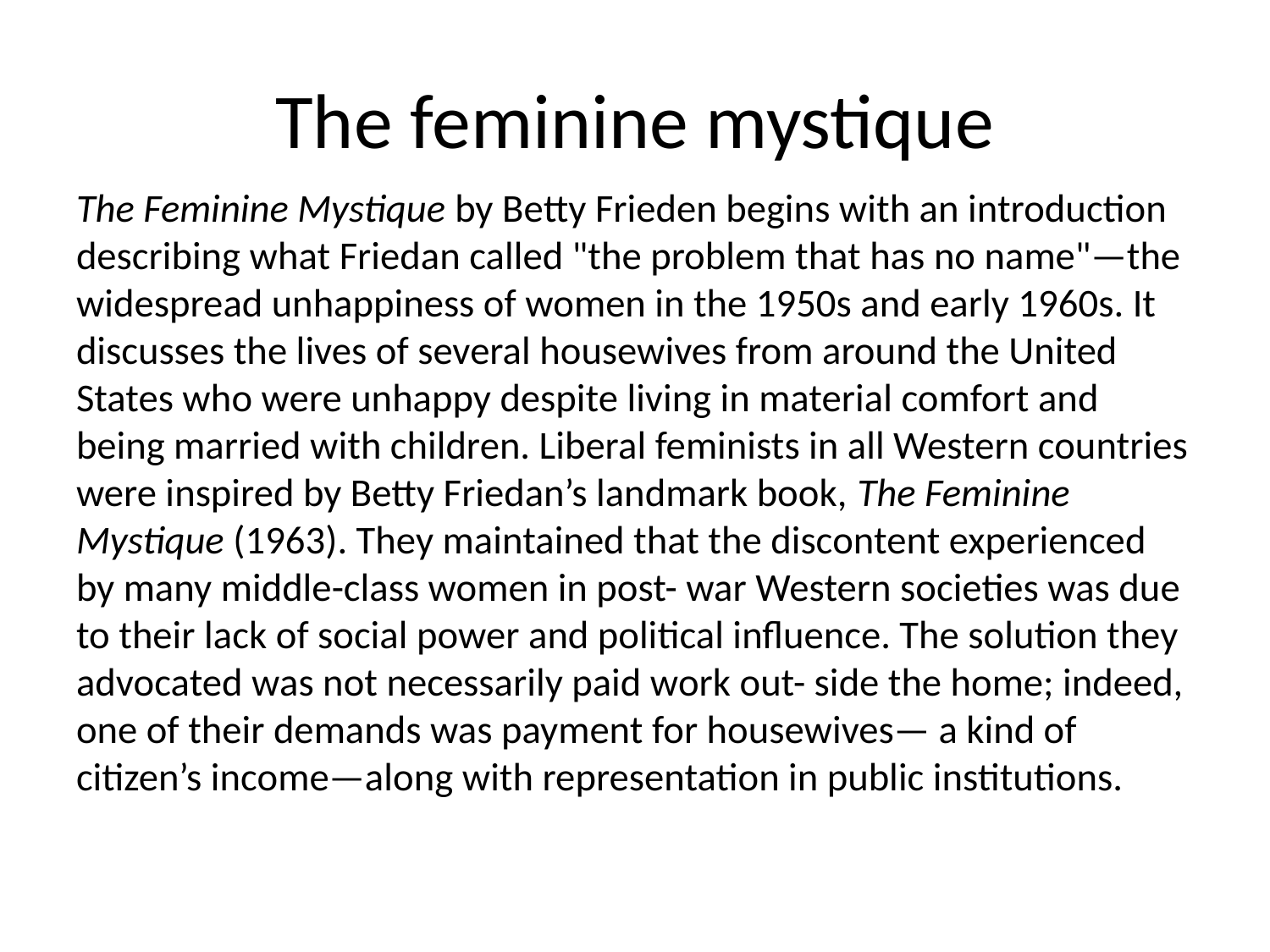

# The feminine mystique
The Feminine Mystique by Betty Frieden begins with an introduction describing what Friedan called "the problem that has no name"—the widespread unhappiness of women in the 1950s and early 1960s. It discusses the lives of several housewives from around the United States who were unhappy despite living in material comfort and being married with children. Liberal feminists in all Western countries were inspired by Betty Friedan’s landmark book, The Feminine Mystique (1963). They maintained that the discontent experienced by many middle-class women in post- war Western societies was due to their lack of social power and political influence. The solution they advocated was not necessarily paid work out- side the home; indeed, one of their demands was payment for housewives— a kind of citizen’s income—along with representation in public institutions.